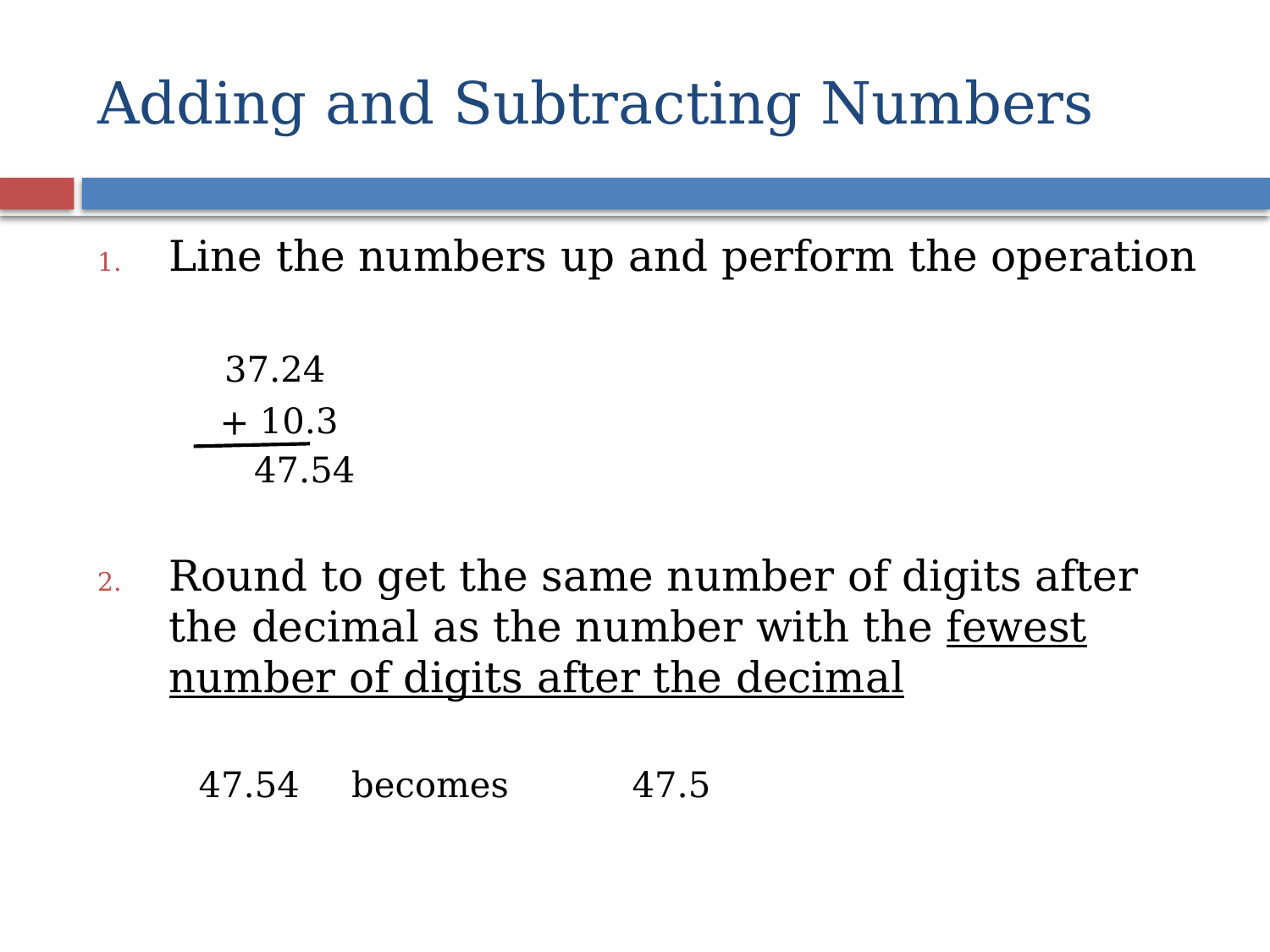

# Adding and Subtracting Numbers
Line the numbers up and perform the operation

	37.24
       + 10.3
          47.54

Round to get the same number of digits after the decimal as the number with the fewest number of digits after the decimal

         47.54 	becomes           47.5